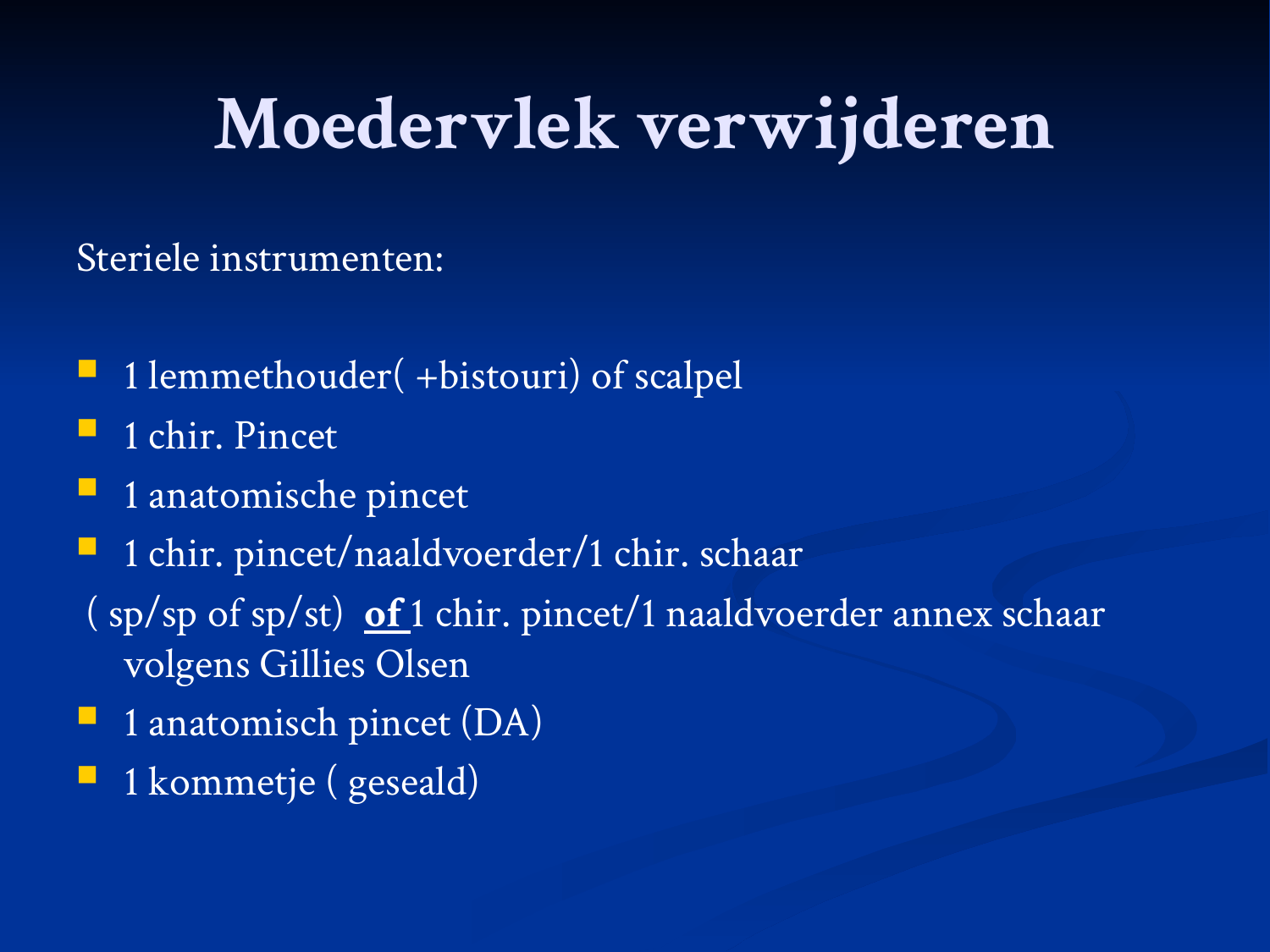

# Moedervlek verwijderen
Steriele instrumenten:

1 lemmethouder( +bistouri) of scalpel
1 chir. Pincet
1 anatomische pincet
1 chir. pincet/naaldvoerder/1 chir. schaar
 ( sp/sp of sp/st)  of 1 chir. pincet/1 naaldvoerder annex schaar volgens Gillies Olsen
1 anatomisch pincet (DA)
1 kommetje ( geseald)